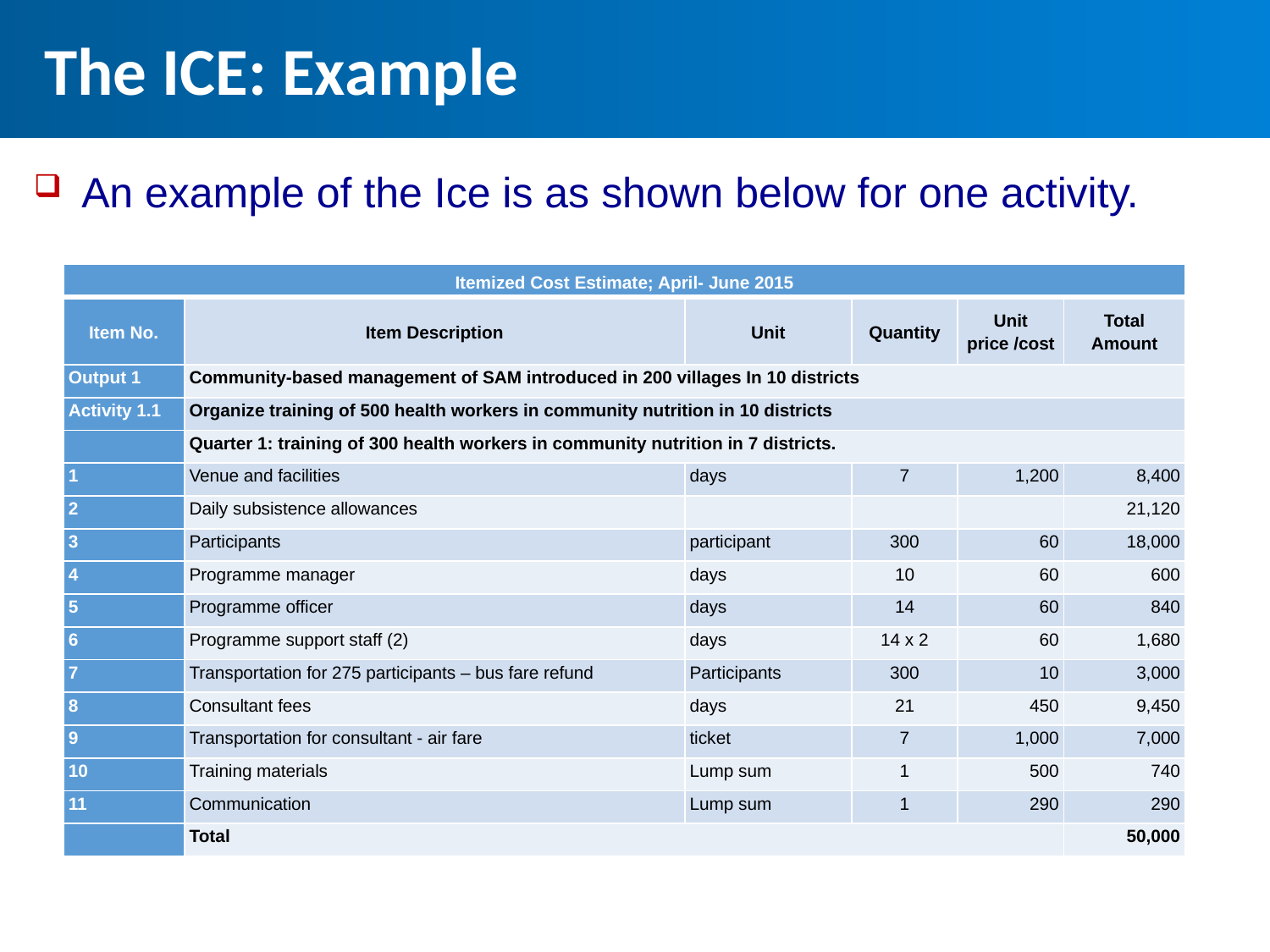

# The ICE: Example
An example of the Ice is as shown below for one activity.

| Itemized Cost Estimate; April- June 2015 |  |  |  |  |  |
| --- | --- | --- | --- | --- | --- |
| Item No. | Item Description | Unit | Quantity | Unit price /cost | Total Amount |
| Output 1 | Community-based management of SAM introduced in 200 villages In 10 districts |  |  |  |  |
| Activity 1.1 | Organize training of 500 health workers in community nutrition in 10 districts |  |  |  |  |
|  | Quarter 1: training of 300 health workers in community nutrition in 7 districts. |  |  |  |  |
| 1 | Venue and facilities | days | 7 | 1,200 | 8,400 |
| 2 | Daily subsistence allowances |  |  |  | 21,120 |
| 3 | Participants | participant | 300 | 60 | 18,000 |
| 4 | Programme manager | days | 10 | 60 | 600 |
| 5 | Programme officer | days | 14 | 60 | 840 |
| 6 | Programme support staff (2) | days | 14 x 2 | 60 | 1,680 |
| 7 | Transportation for 275 participants – bus fare refund | Participants | 300 | 10 | 3,000 |
| 8 | Consultant fees | days | 21 | 450 | 9,450 |
| 9 | Transportation for consultant - air fare | ticket | 7 | 1,000 | 7,000 |
| 10 | Training materials | Lump sum | 1 | 500 | 740 |
| 11 | Communication | Lump sum | 1 | 290 | 290 |
|  | Total |  |  |  | 50,000 |